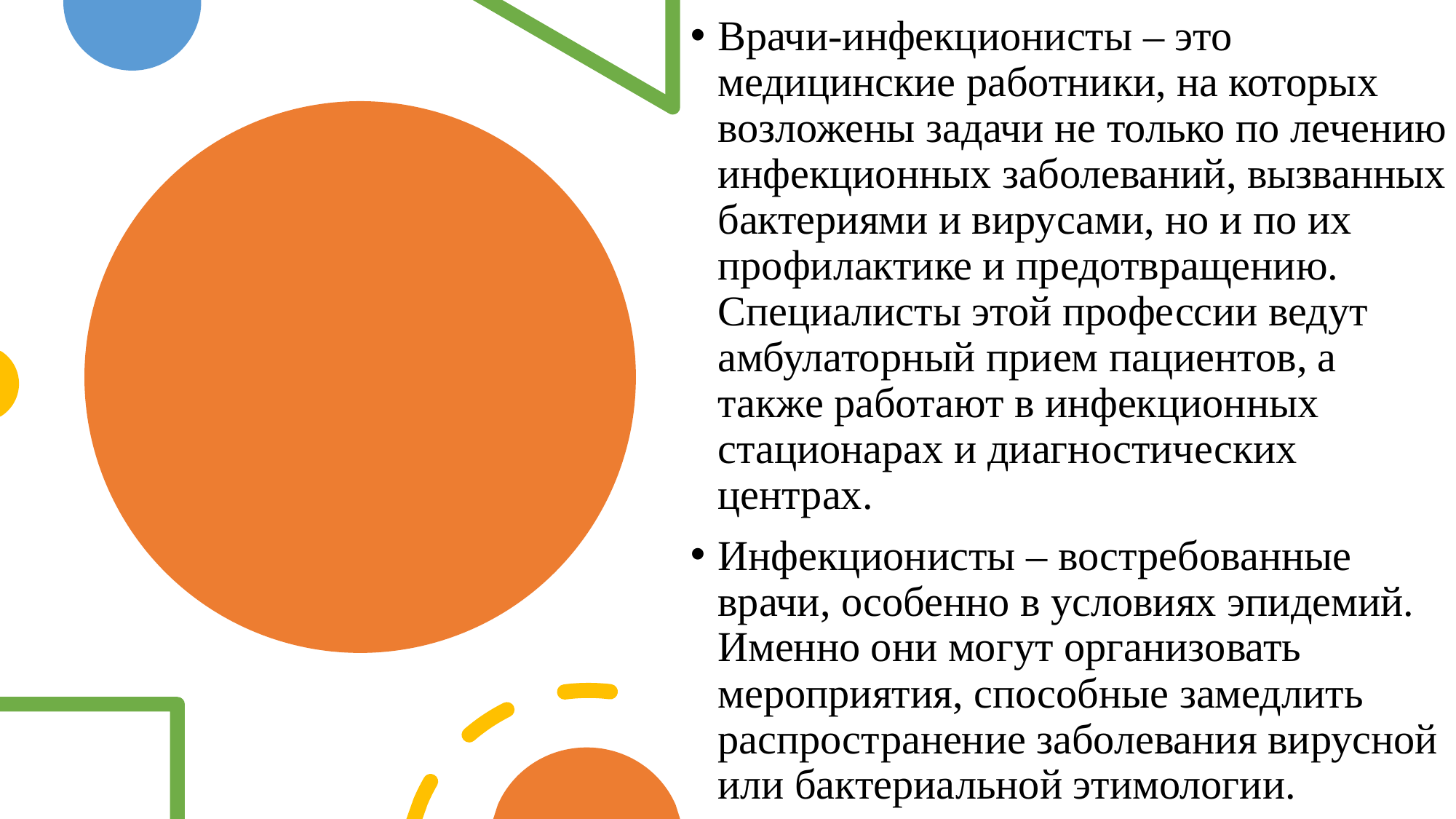

Врачи-инфекционисты – это медицинские работники, на которых возложены задачи не только по лечению инфекционных заболеваний, вызванных бактериями и вирусами, но и по их профилактике и предотвращению. Специалисты этой профессии ведут амбулаторный прием пациентов, а также работают в инфекционных стационарах и диагностических центрах.
Инфекционисты – востребованные врачи, особенно в условиях эпидемий. Именно они могут организовать мероприятия, способные замедлить распространение заболевания вирусной или бактериальной этимологии.